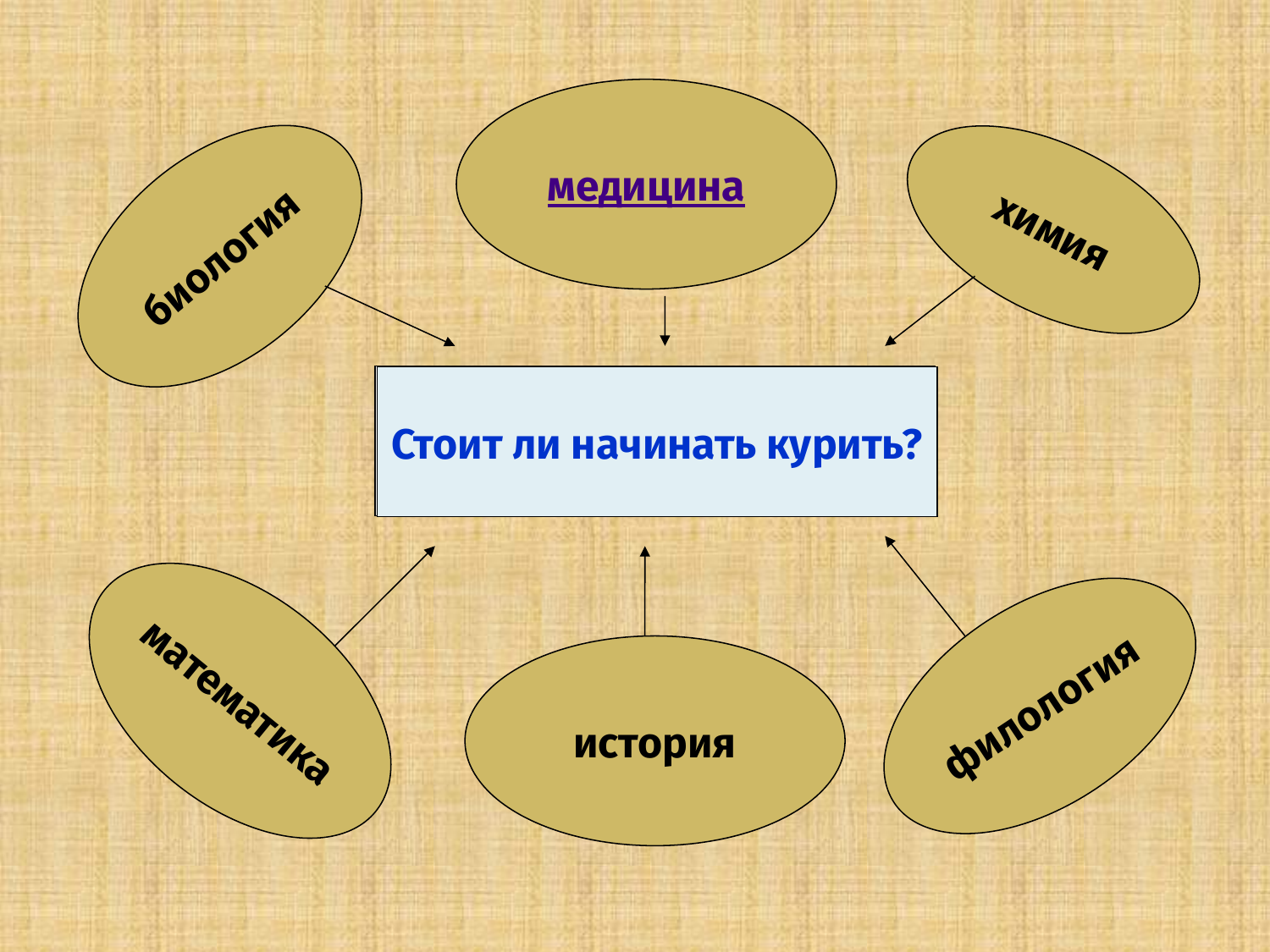

медицина
химия
биология

Стоит ли начинать курить?
Стоит ли начинать курить?

математика
филология
история